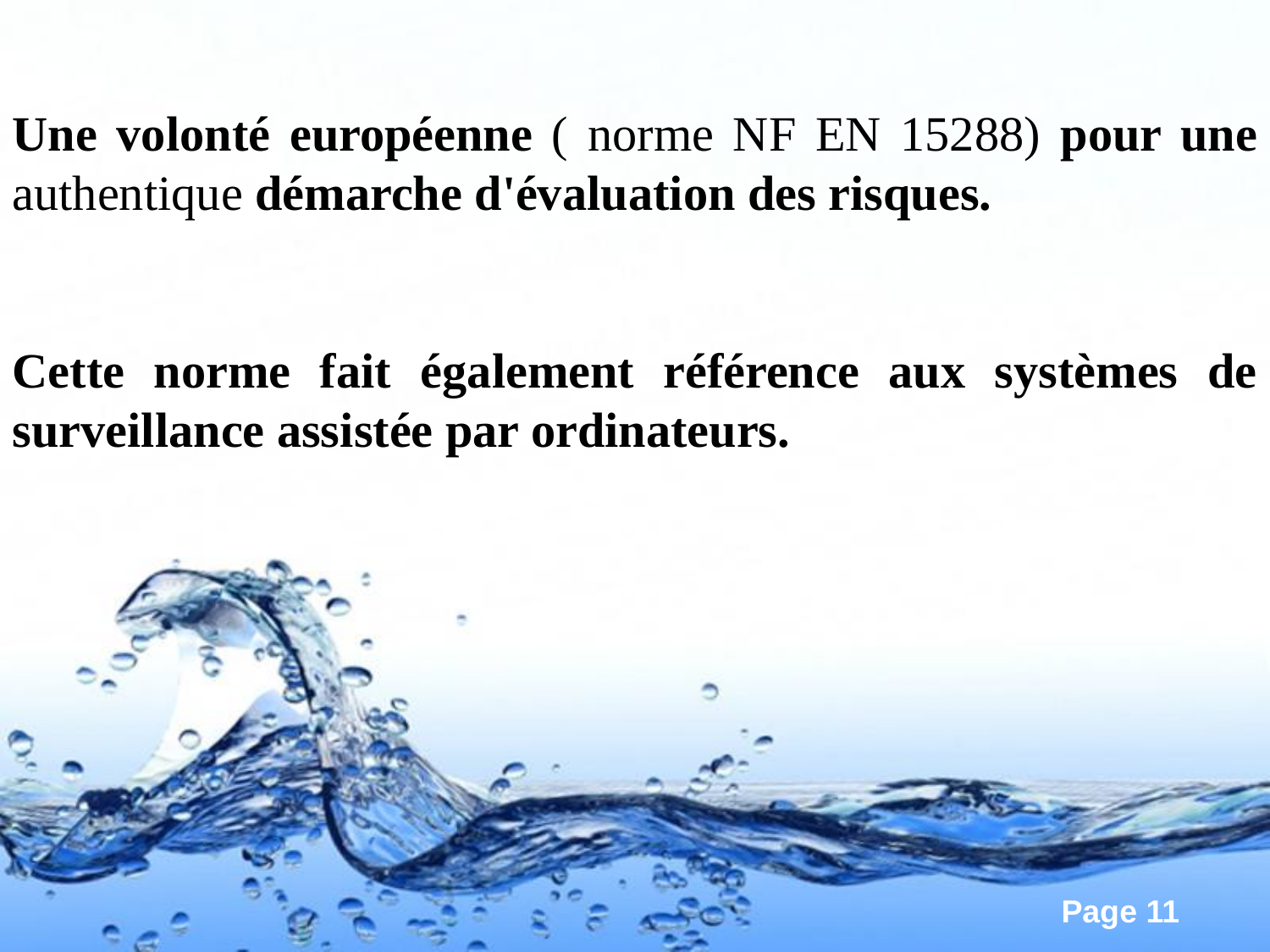

Une volonté européenne ( norme NF EN 15288) pour une authentique démarche d'évaluation des risques.

Cette norme fait également référence aux systèmes de surveillance assistée par ordinateurs.